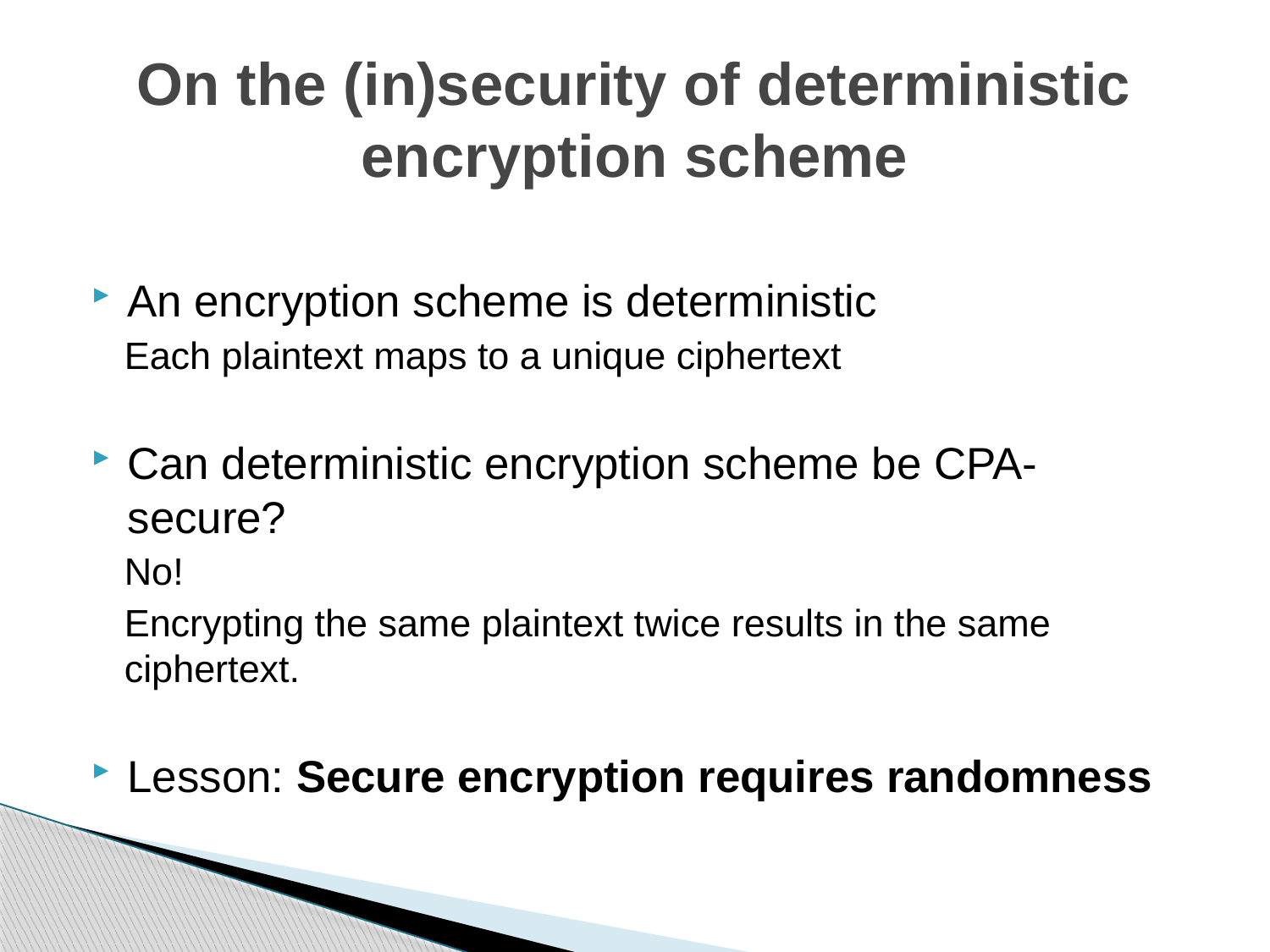

# On the (in)security of deterministic encryption scheme

An encryption scheme is deterministic
		Each plaintext maps to a unique ciphertext

Can deterministic encryption scheme be CPA-secure?
No!
Encrypting the same plaintext twice results in the same ciphertext.

Lesson: Secure encryption requires randomness